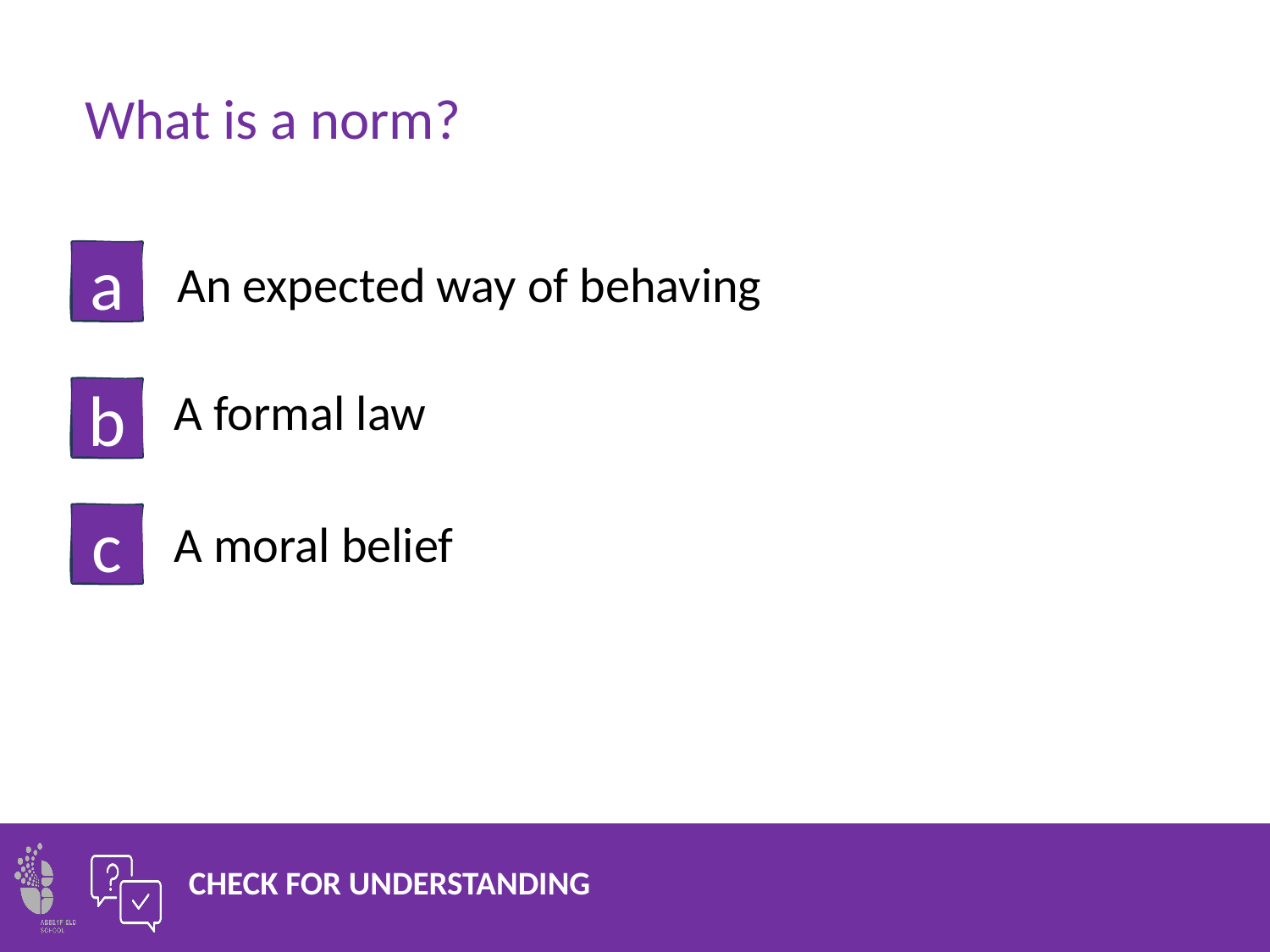

What is a norm?
a
An expected way of behaving
A formal law
b
A moral belief
c